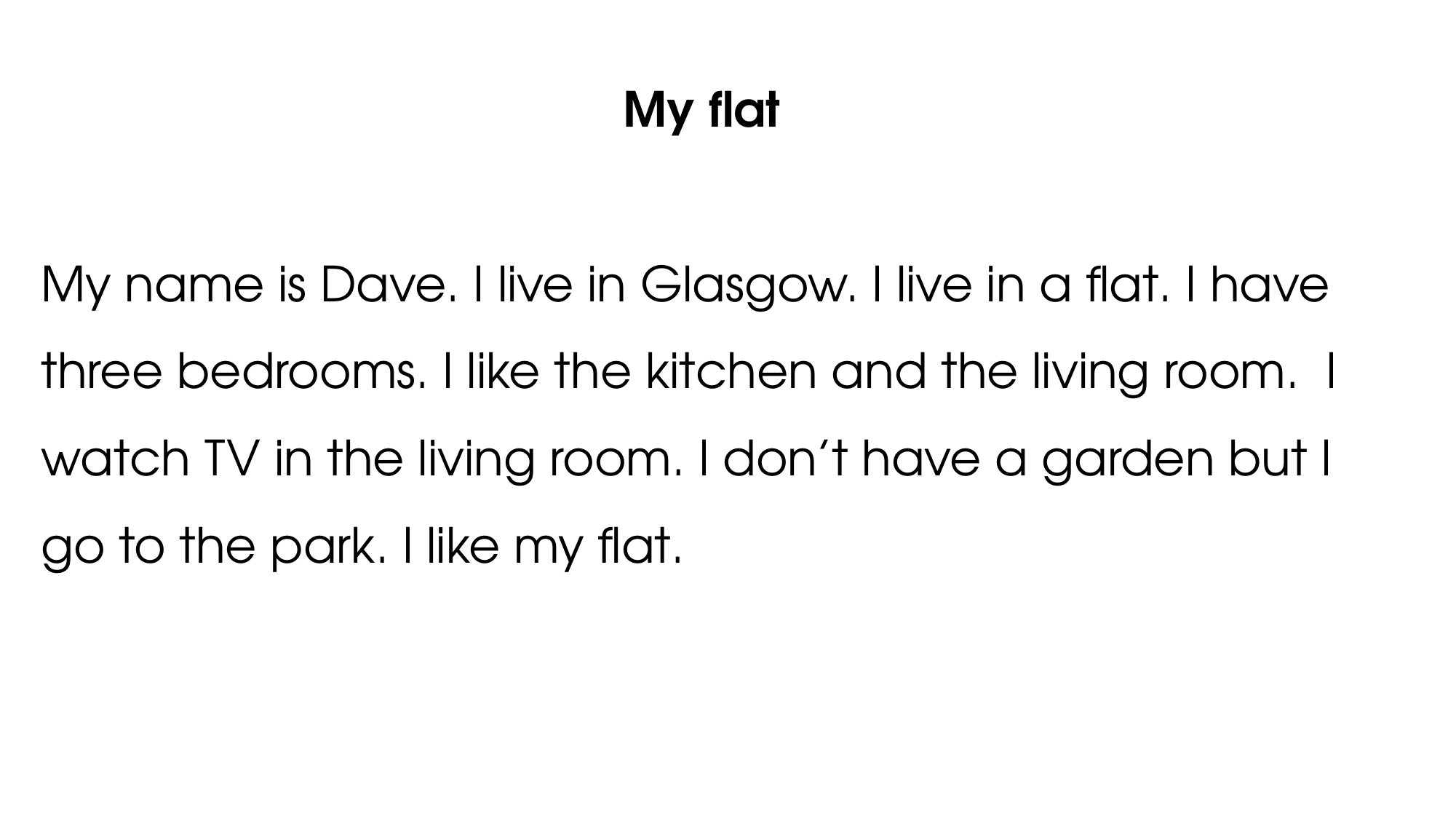

My flat

My name is Dave. I live in Glasgow. I live in a flat. I have three bedrooms. I like the kitchen and the living room.  I watch TV in the living room. I don’t have a garden but I go to the park. I like my flat.